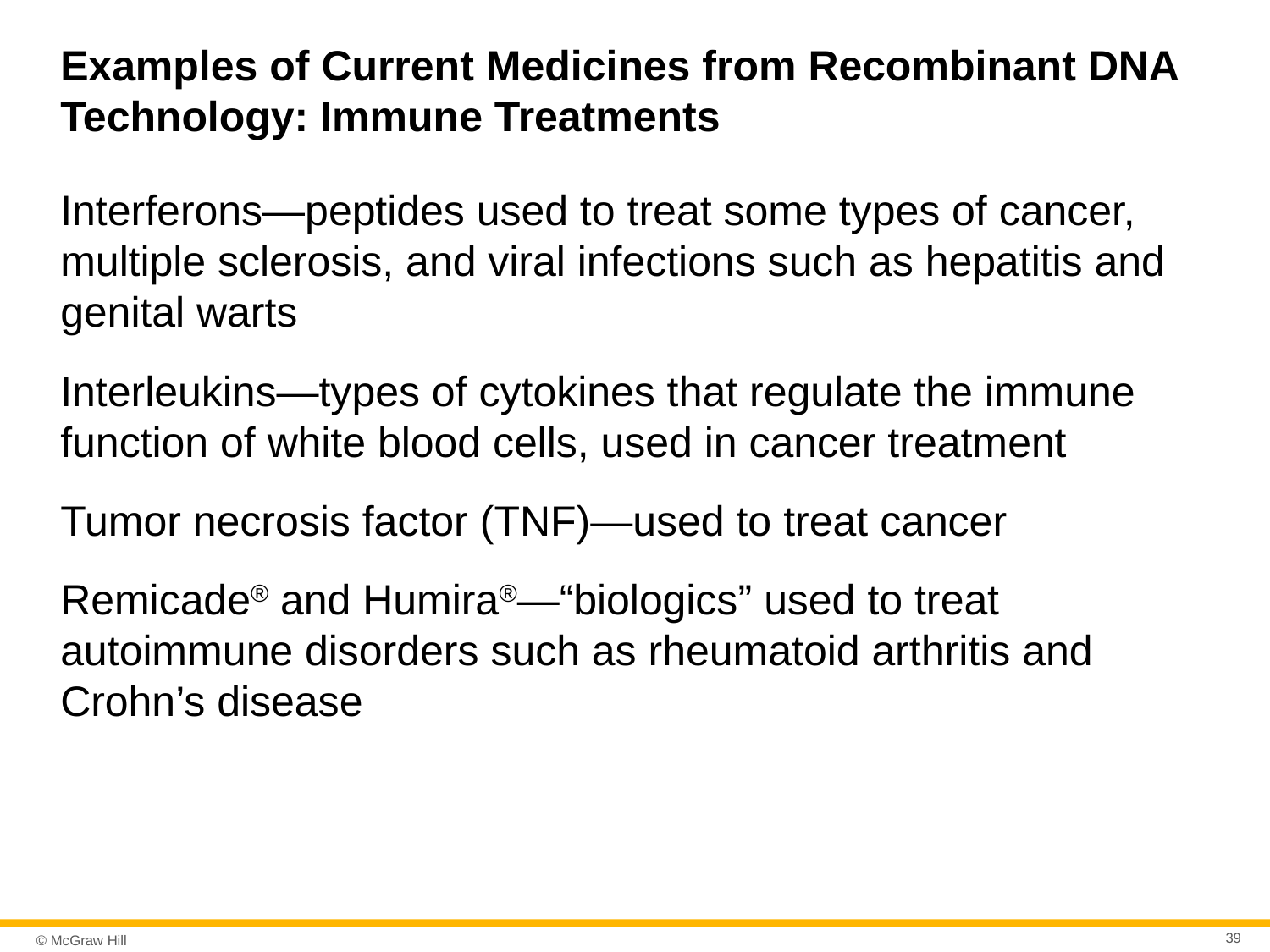

# Examples of Current Medicines from Recombinant DNA Technology: Immune Treatments
Interferons—peptides used to treat some types of cancer, multiple sclerosis, and viral infections such as hepatitis and genital warts
Interleukins—types of cytokines that regulate the immune function of white blood cells, used in cancer treatment
Tumor necrosis factor (TNF)—used to treat cancer
Remicade® and Humira®—“biologics” used to treat autoimmune disorders such as rheumatoid arthritis and Crohn’s disease